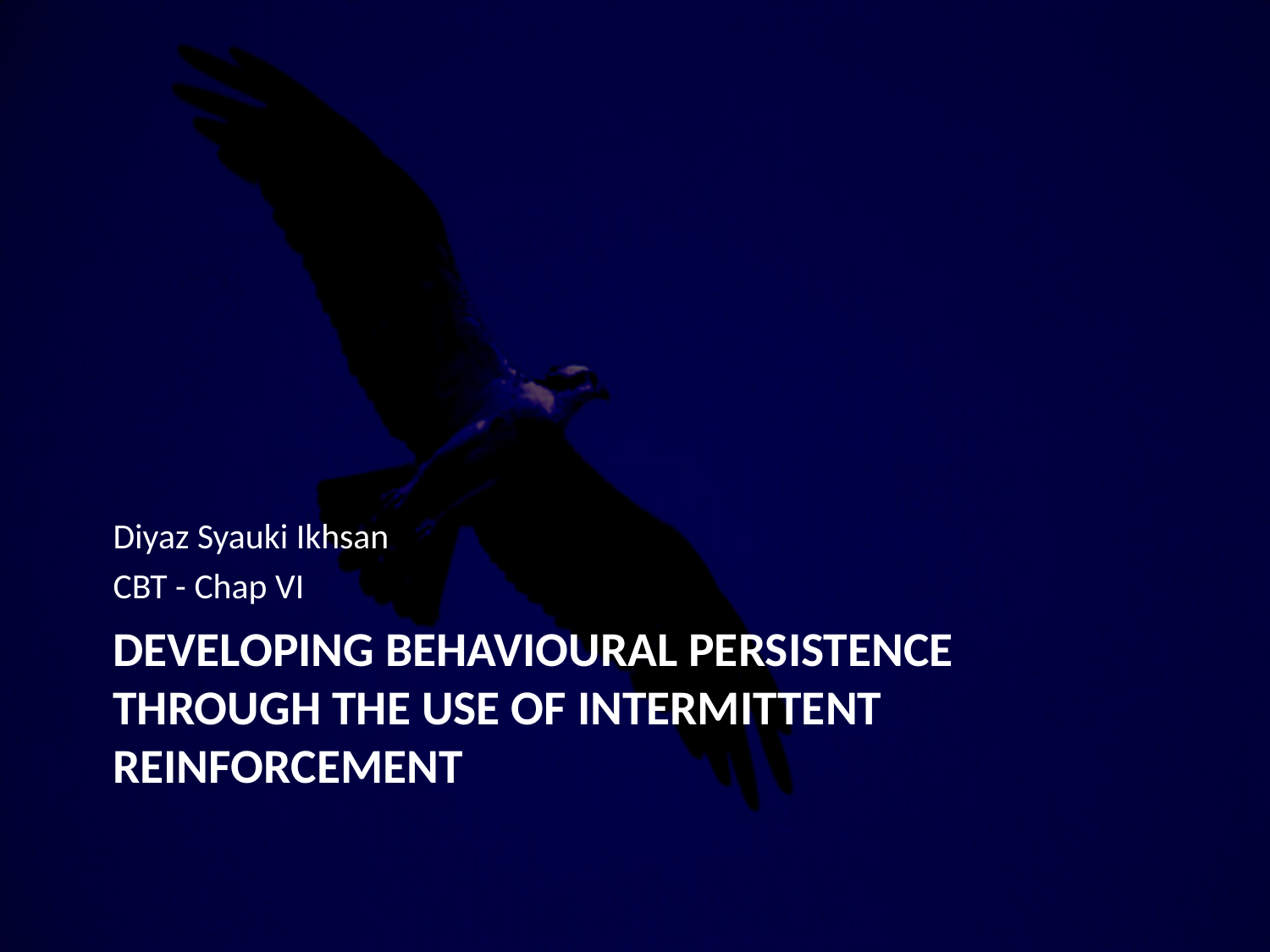

Diyaz Syauki Ikhsan
CBT - Chap VI
# Developing Behavioural Persistence Through The Use of Intermittent Reinforcement